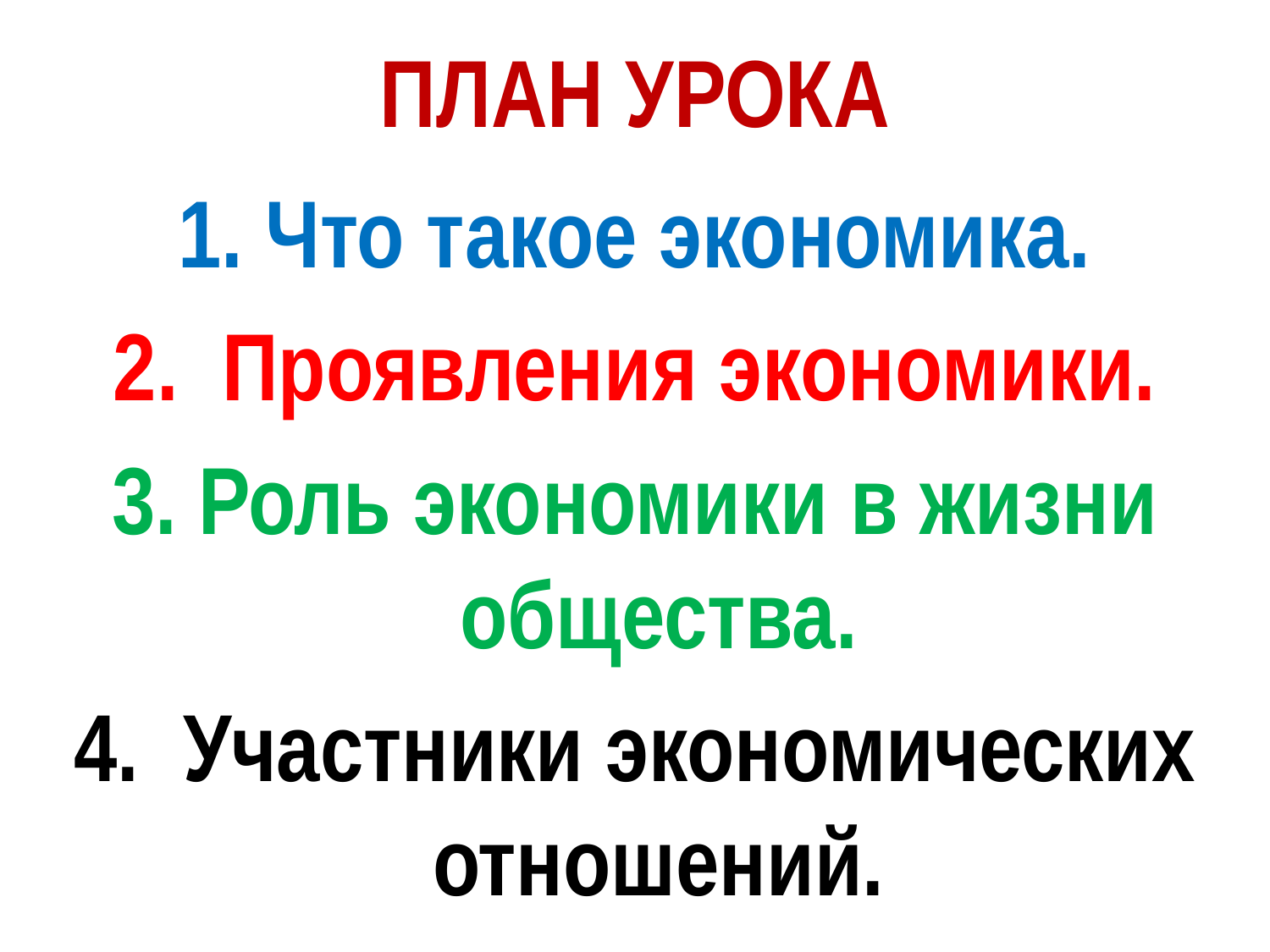

ПЛАН УРОКА
1. Что такое экономика.
2.  Проявления экономики.
3. Роль экономики в жизни общества.
4.  Участники экономических отношений.